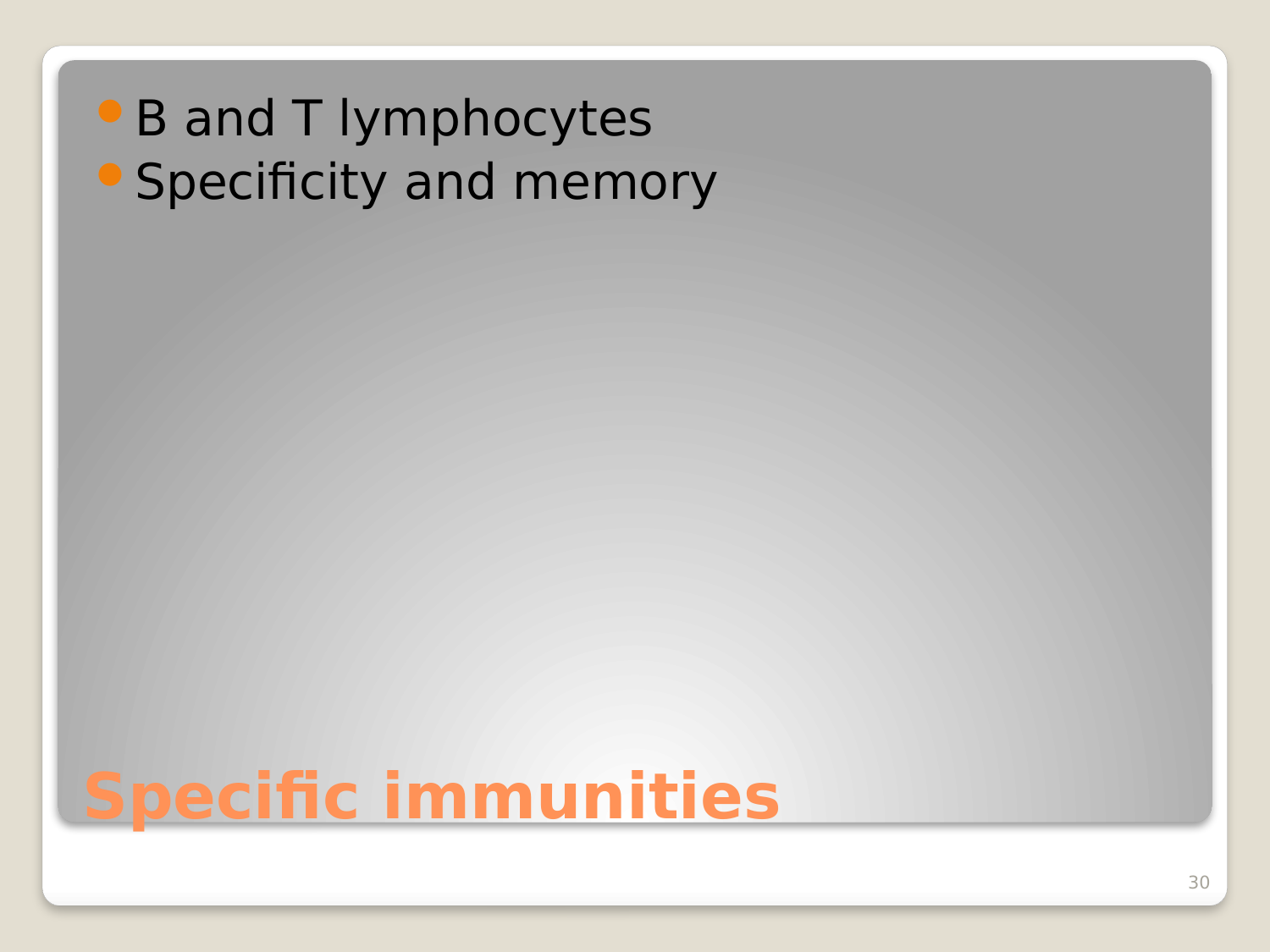

B and T lymphocytes
Specificity and memory
# Specific immunities
30